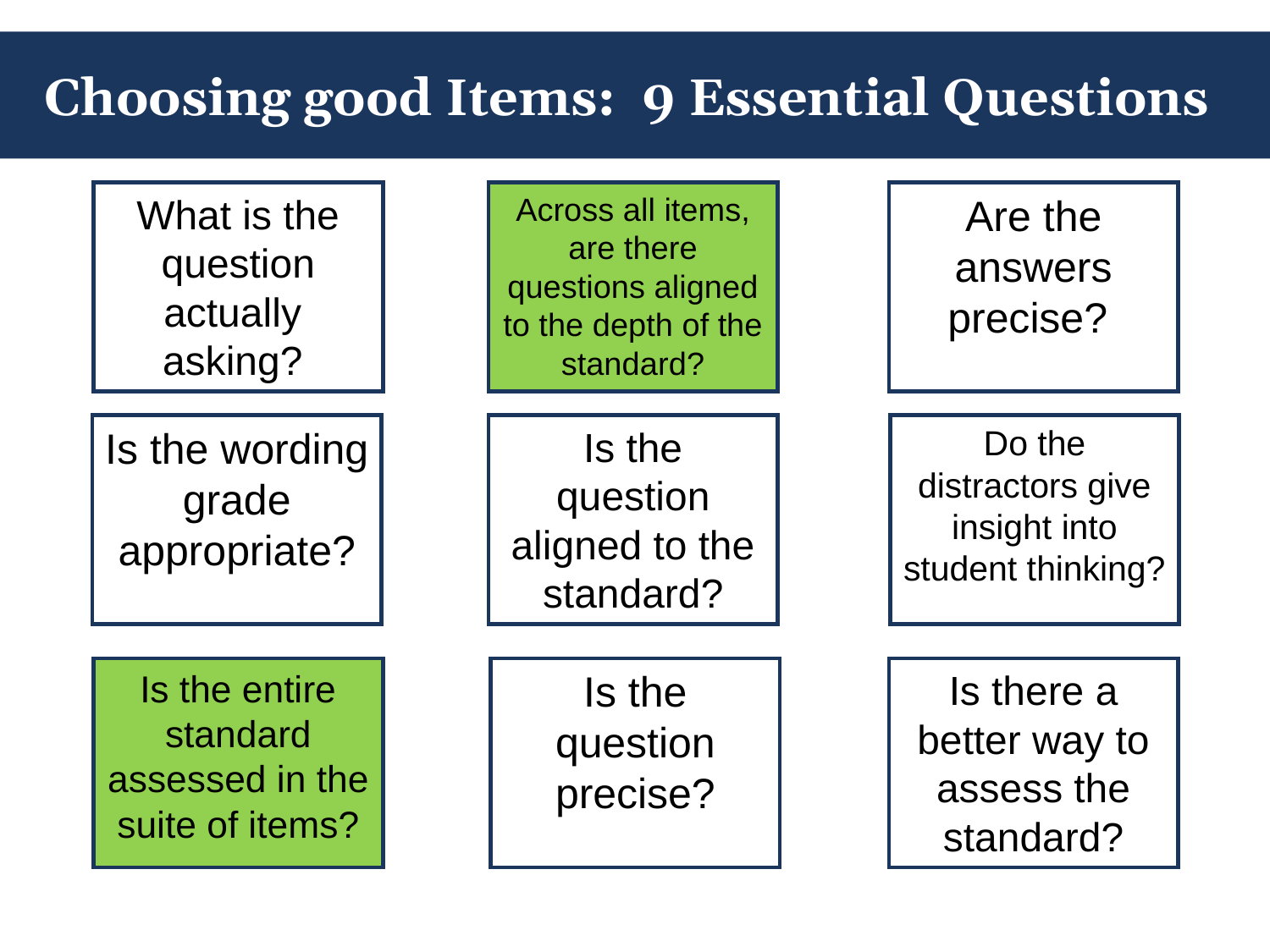

# Choosing good Items:  9 Essential Questions
What is the question actually  asking?
Across all items, are there questions aligned to the depth of the standard?
Are the answers precise?
Is the wording grade appropriate?
Is the question aligned to the standard?
Do the distractors give insight into student thinking?
Is the entire standard assessed in the suite of items?
Is the question precise?
Is there a better way to assess the standard?